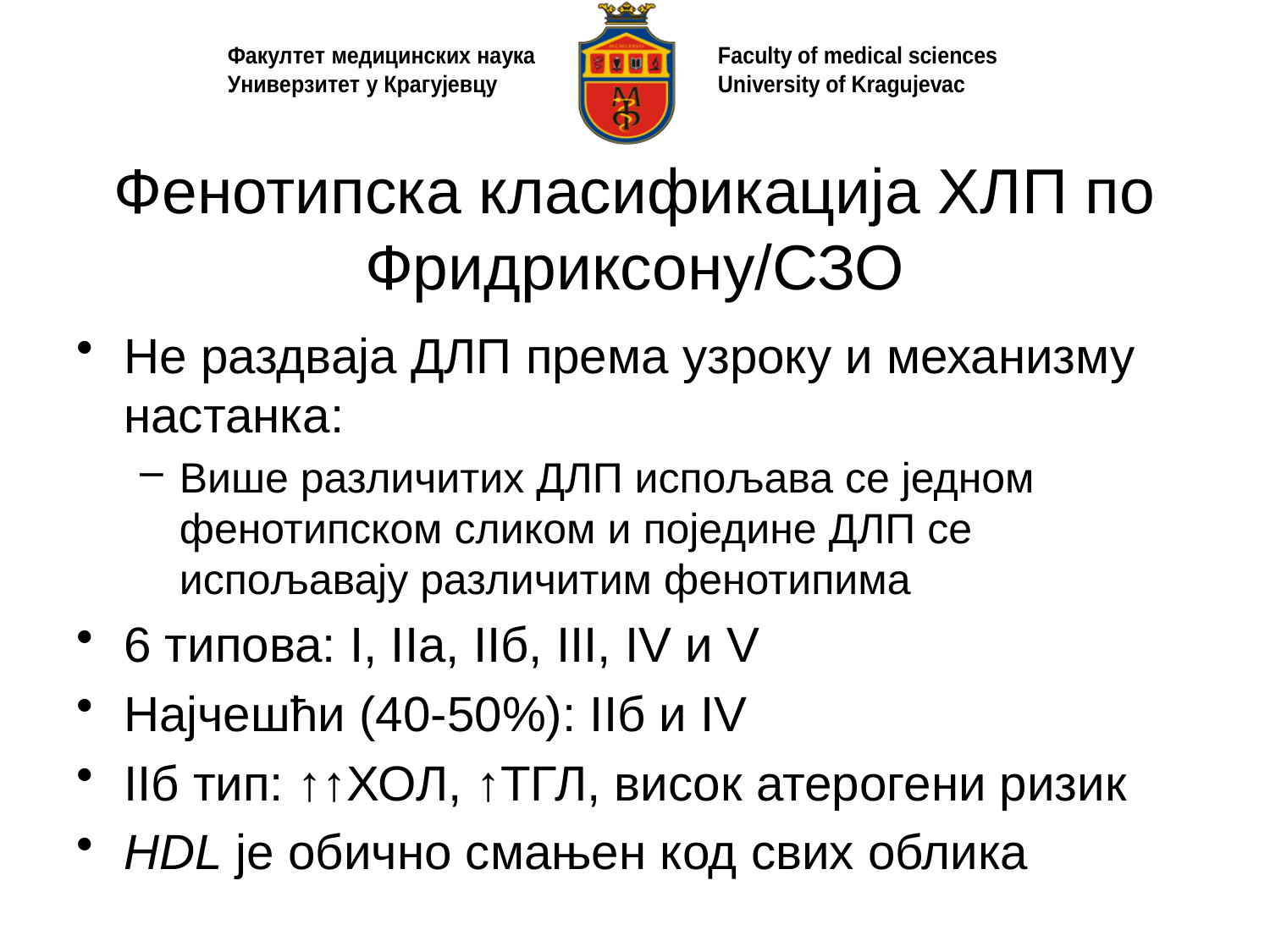

# Фенотипска класификација ХЛП по Фридриксону/СЗО
Не раздваја ДЛП према узроку и механизму настанка:
Више различитих ДЛП испољава се једном фенотипском сликом и поједине ДЛП се испољавају различитим фенотипима
6 типова: I, IIа, IIб, III, IV и V
Најчешћи (40-50%): IIб и IV
IIб тип: ↑↑ХОЛ, ↑ТГЛ, висок атерогени ризик
HDL је обично смањен код свих облика